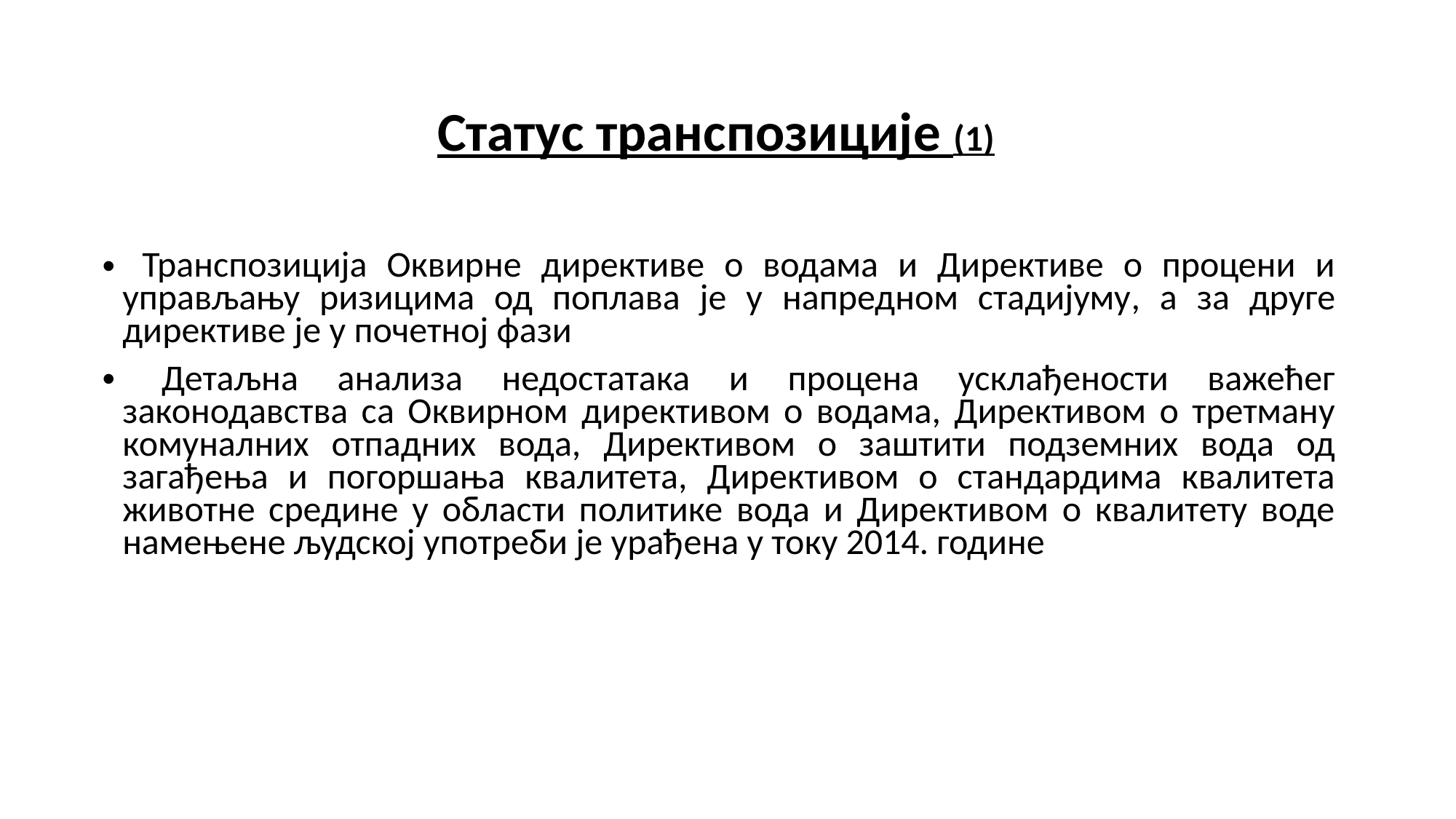

Статус транспозиције (1)
 Транспозиција Оквирне директиве о водама и Директиве о процени и управљању ризицима од поплава је у напредном стадијуму, a за друге директиве je у почетној фази
 Детаљна анализа недостатака и процена усклађености важећег законодавства са Оквирном директивом о водама, Директивом о третману комуналних отпадних вода, Директивом о заштити подземних вода од загађења и погоршања квалитета, Директивом о стандардима квалитета животне средине у области политике вода и Директивом о квалитету воде намењене људској употреби је урађена у току 2014. године